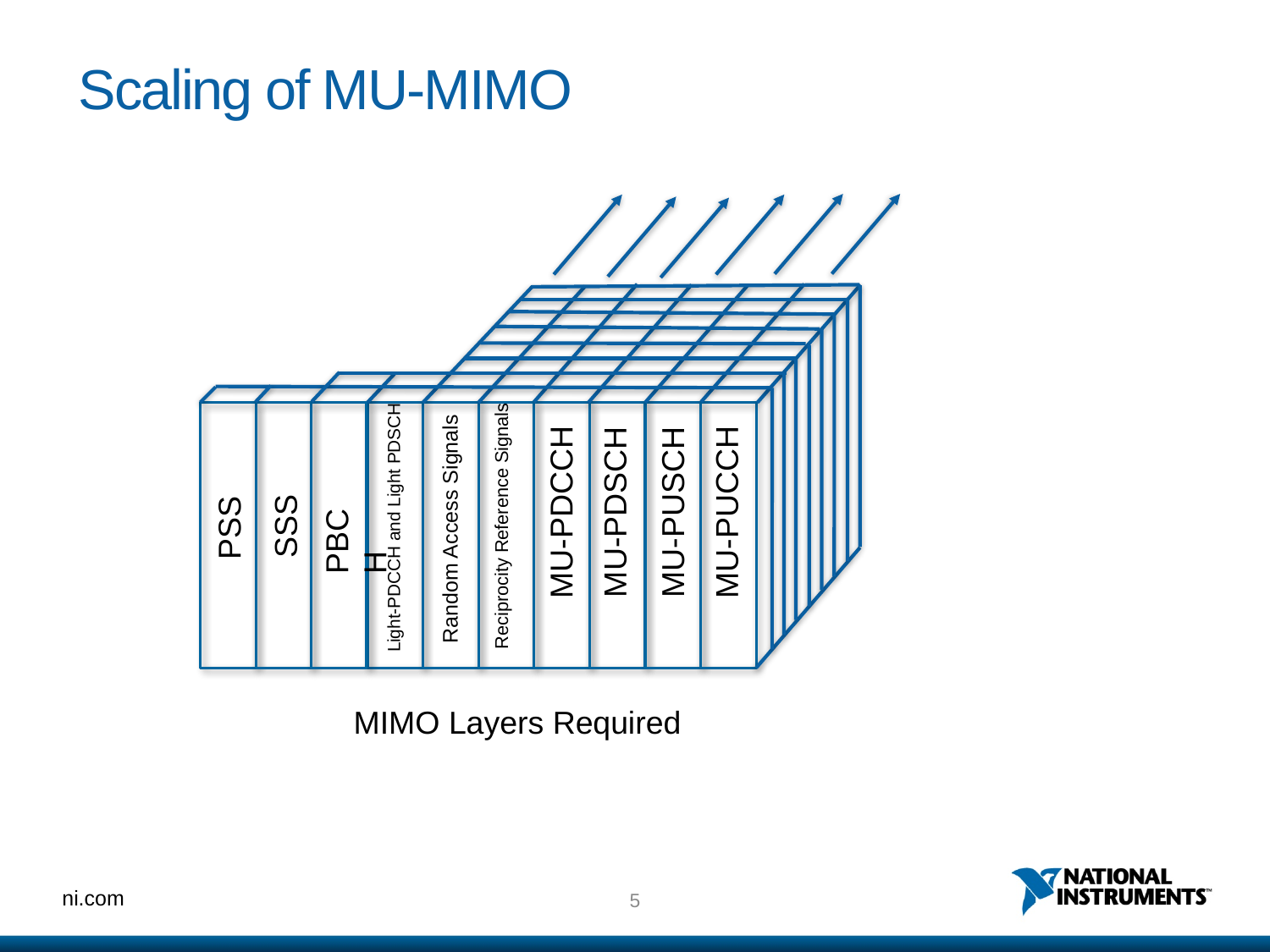

# Scaling of MU-MIMO
Light-PDCCH and Light PDSCH
Reciprocity Reference Signals

Random Access Signals
MU-PDCCH
MU-PUCCH
MU-PDSCH
MU-PUSCH
PSS
PBCH
SSS
MIMO Layers Required